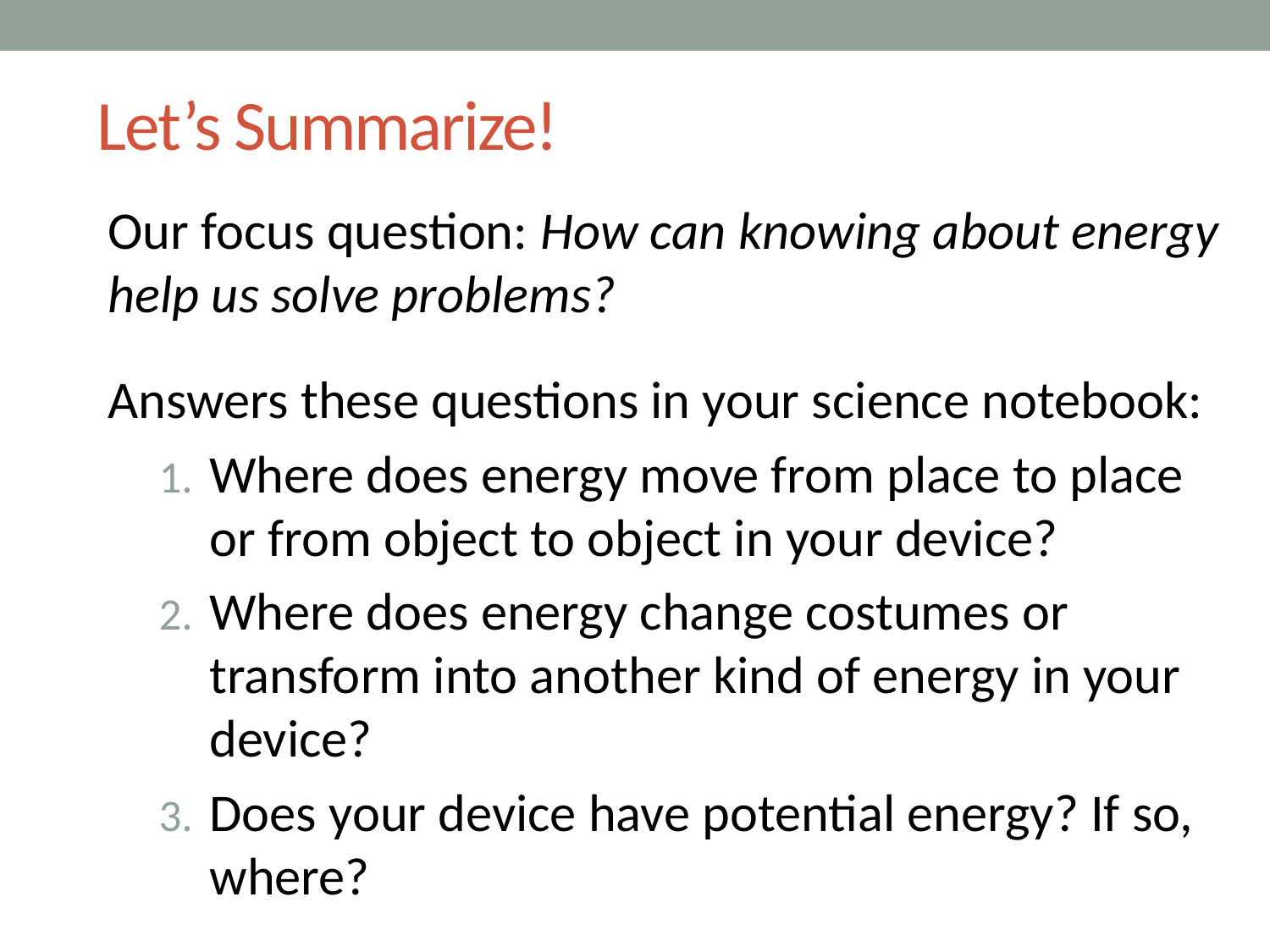

# Let’s Summarize!
Our focus question: How can knowing about energy help us solve problems?
Answers these questions in your science notebook:
Where does energy move from place to place or from object to object in your device?
Where does energy change costumes or transform into another kind of energy in your device?
Does your device have potential energy? If so, where?